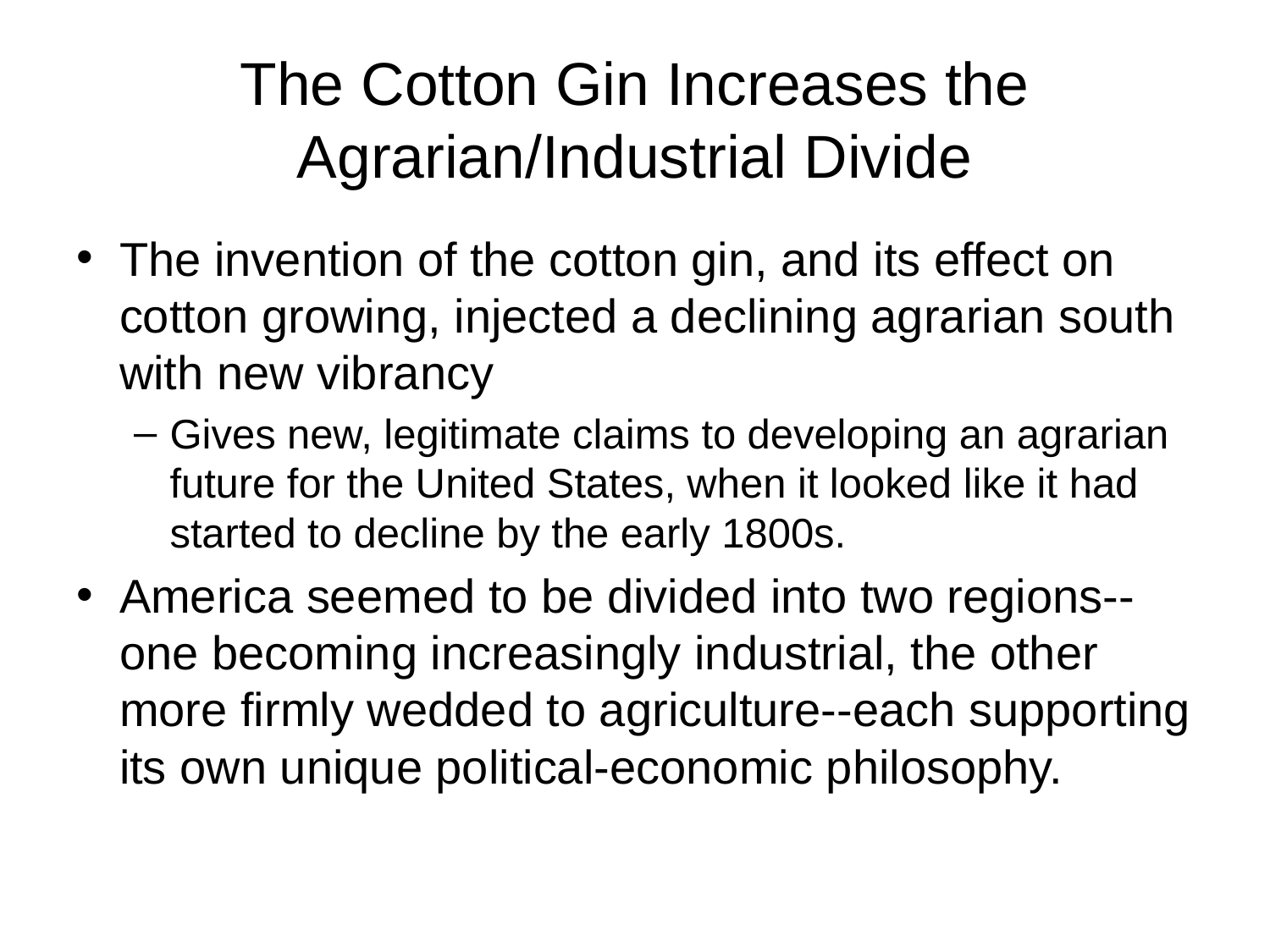

# The Cotton Gin Increases the Agrarian/Industrial Divide
The invention of the cotton gin, and its effect on cotton growing, injected a declining agrarian south with new vibrancy
Gives new, legitimate claims to developing an agrarian future for the United States, when it looked like it had started to decline by the early 1800s.
America seemed to be divided into two regions--one becoming increasingly industrial, the other more firmly wedded to agriculture--each supporting its own unique political-economic philosophy.